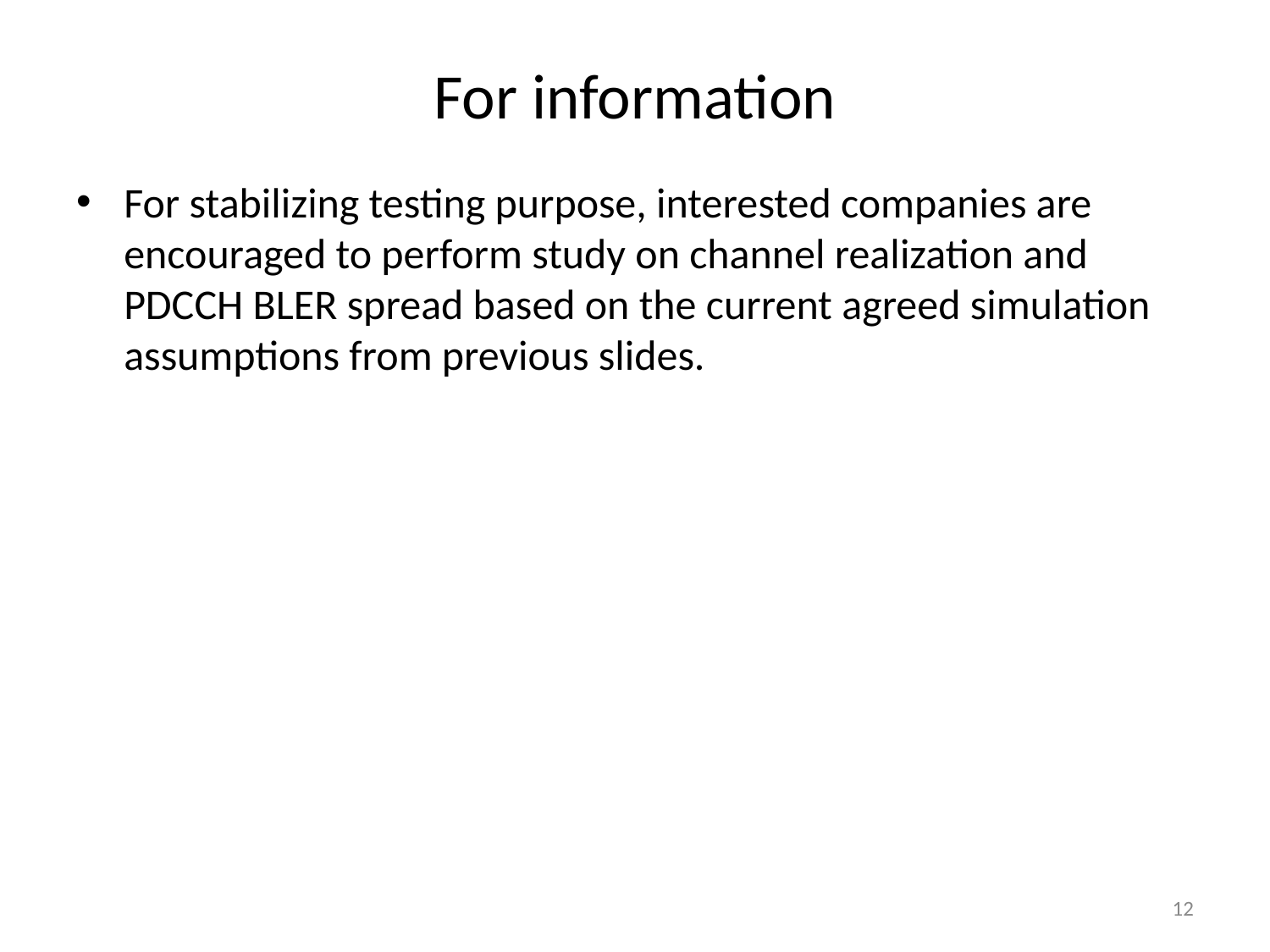

# For information
For stabilizing testing purpose, interested companies are encouraged to perform study on channel realization and PDCCH BLER spread based on the current agreed simulation assumptions from previous slides.
12